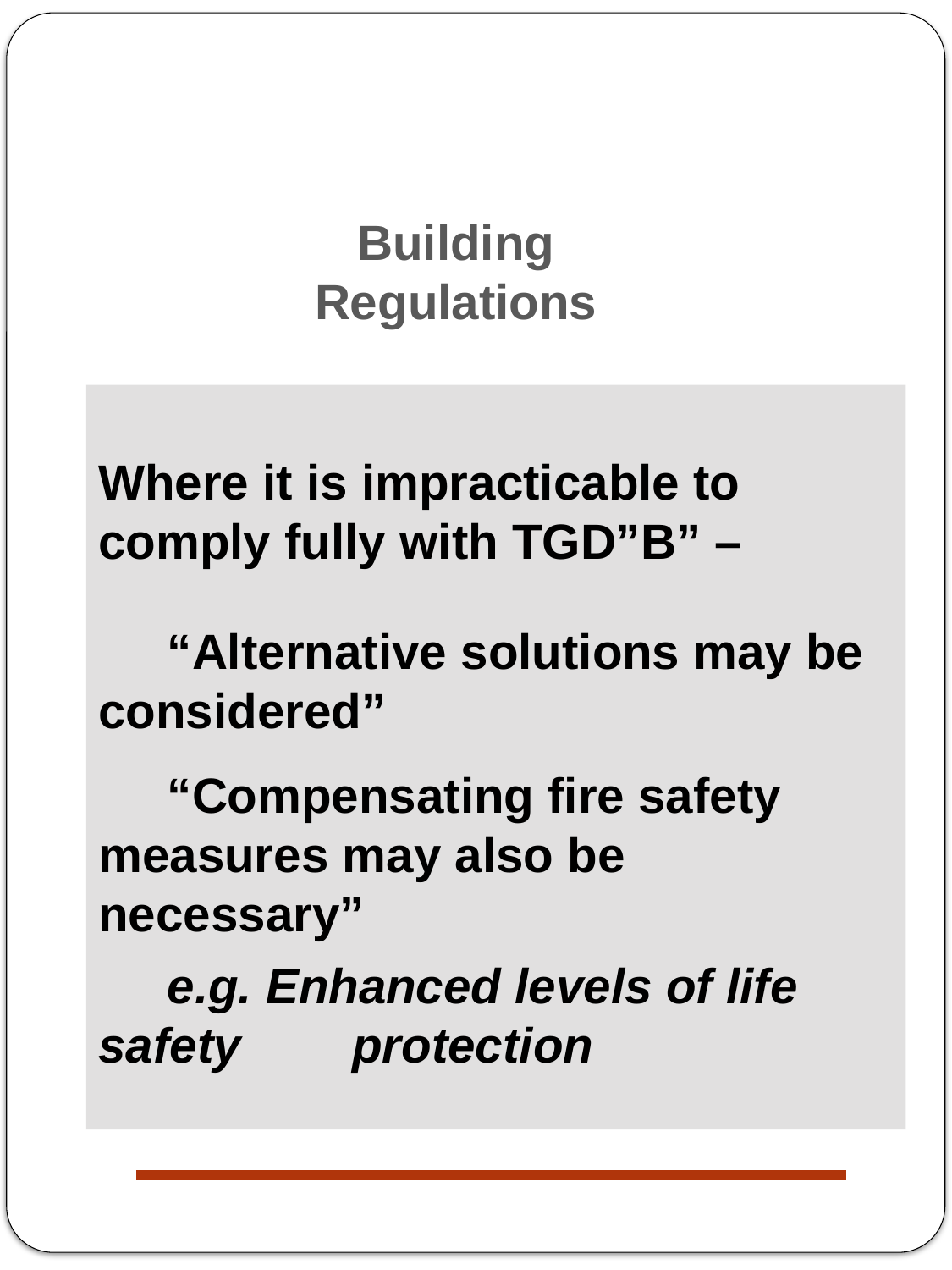

Building Regulations

Where it is impracticable to comply fully with TGD”B” –

     “Alternative solutions may be considered”

     “Compensating fire safety measures may also be necessary”

     e.g. Enhanced levels of life safety    	protection